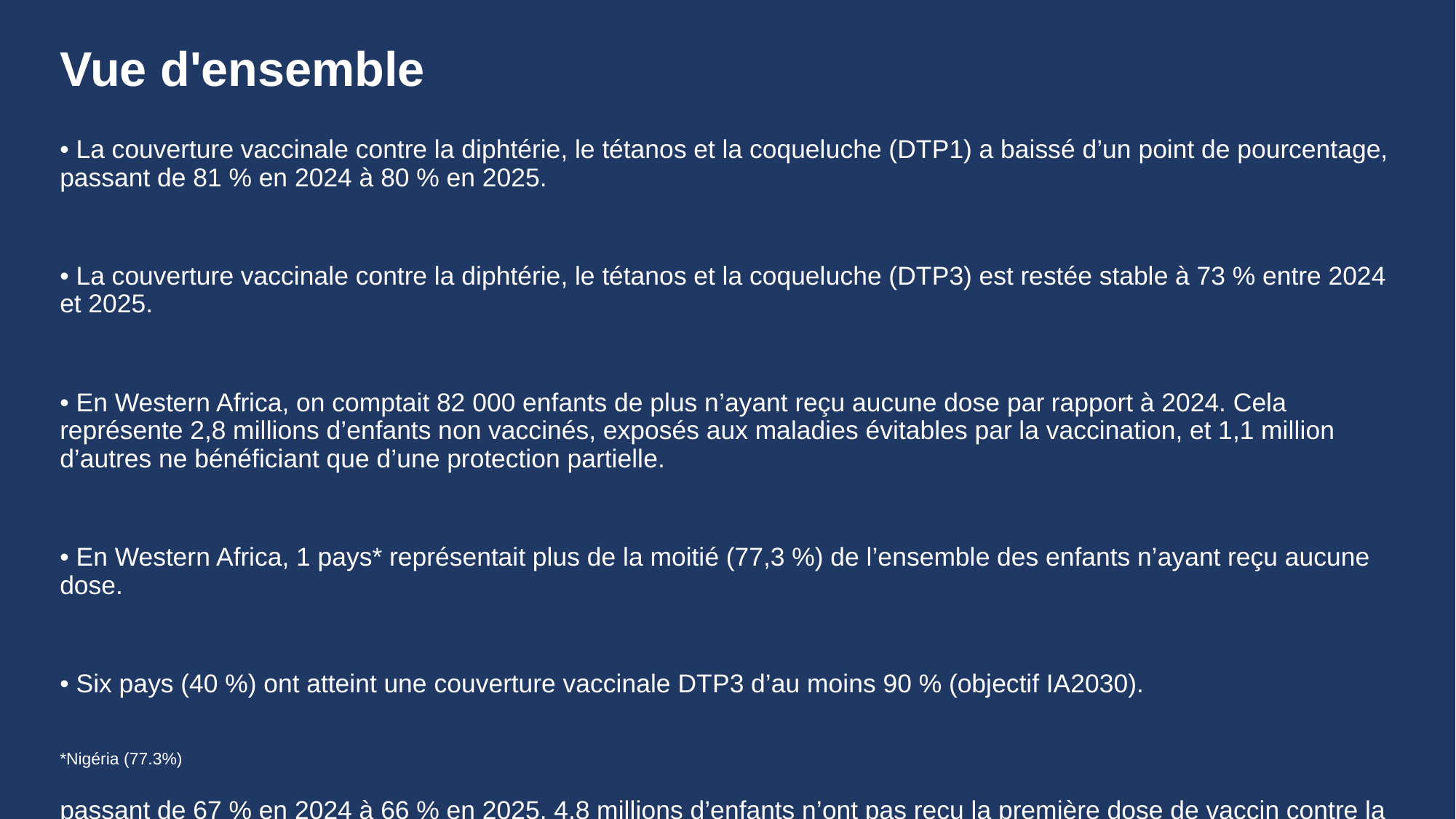

# Vue d'ensemble
• La couverture vaccinale contre la diphtérie, le tétanos et la coqueluche (DTP1) a baissé d’un point de pourcentage, passant de 81 % en 2024 à 80 % en 2025.

• La couverture vaccinale contre la diphtérie, le tétanos et la coqueluche (DTP3) est restée stable à 73 % entre 2024 et 2025.

• En Western Africa, on comptait 82 000 enfants de plus n’ayant reçu aucune dose par rapport à 2024. Cela représente 2,8 millions d’enfants non vaccinés, exposés aux maladies évitables par la vaccination, et 1,1 million d’autres ne bénéficiant que d’une protection partielle.

• En Western Africa, 1 pays* représentait plus de la moitié (77,3 %) de l’ensemble des enfants n’ayant reçu aucune dose.

• Six pays (40 %) ont atteint une couverture vaccinale DTP3 d’au moins 90 % (objectif IA2030).

• La couverture vaccinale pour la première dose contre la rougeole (MCV1) a baissé d’un point de pourcentage, passant de 67 % en 2024 à 66 % en 2025. 4,8 millions d’enfants n’ont pas reçu la première dose de vaccin contre la rougeole.

• La couverture de la deuxième dose de vaccin contre la rougeole (MCV2) a augmenté de 2 points de pourcentage, passant de 47 % en 2024 à 49 % en 2025.

• La couverture de la dernière dose du vaccin contre le HPV (HPVc) chez les filles est passée de 47 % à 60 % en 2025.
*Nigéria (77.3%)